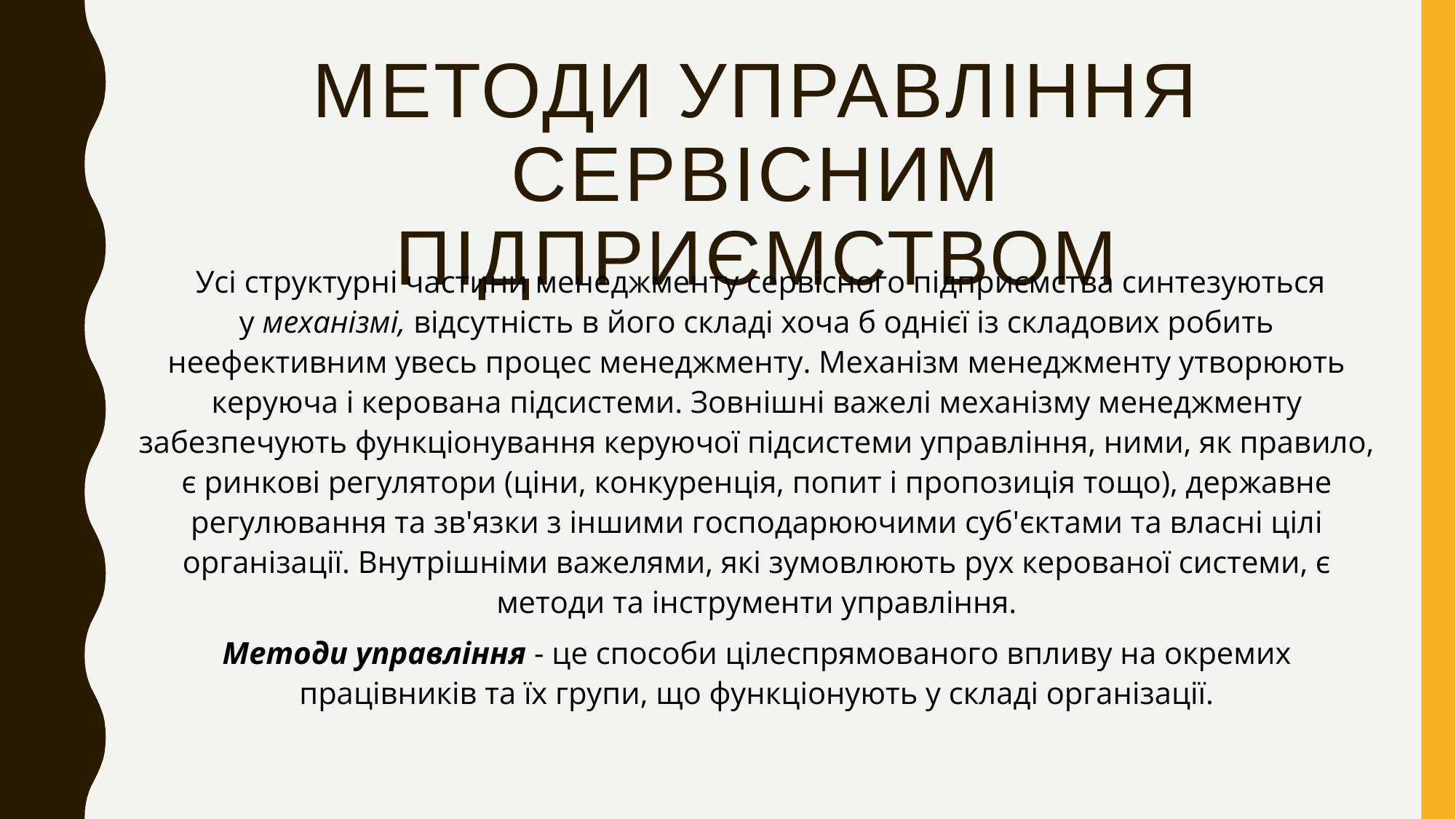

# Методи управління сервісним підприємством
 Усі структурні частини менеджменту сервісного підприємства синтезуються у механізмі, відсутність в його складі хоча б однієї із складових робить неефективним увесь процес менеджменту. Механізм менеджменту утворюють керуюча і керована підсистеми. Зовнішні важелі механізму менеджменту забезпечують функціонування керуючої підсистеми управління, ними, як правило, є ринкові регулятори (ціни, конкуренція, попит і пропозиція тощо), державне регулювання та зв'язки з іншими господарюючими суб'єктами та власні цілі організації. Внутрішніми важелями, які зумовлюють рух керованої системи, є методи та інструменти управління.
Методи управління - це способи цілеспрямованого впливу на окремих працівників та їх групи, що функціонують у складі організації.